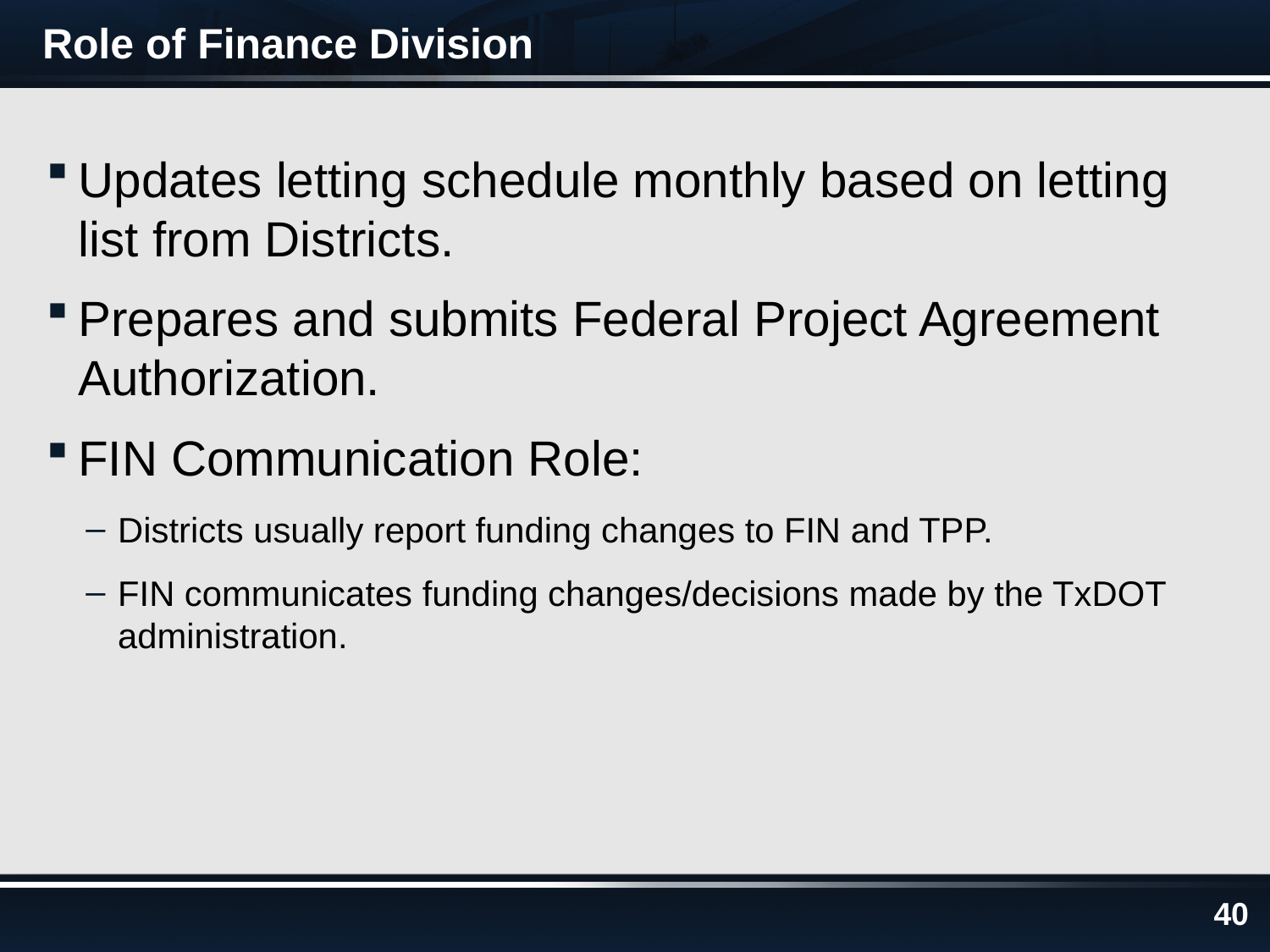

# Role of Finance Division
Updates letting schedule monthly based on letting list from Districts.
Prepares and submits Federal Project Agreement Authorization.
FIN Communication Role:
Districts usually report funding changes to FIN and TPP.
FIN communicates funding changes/decisions made by the TxDOT administration.